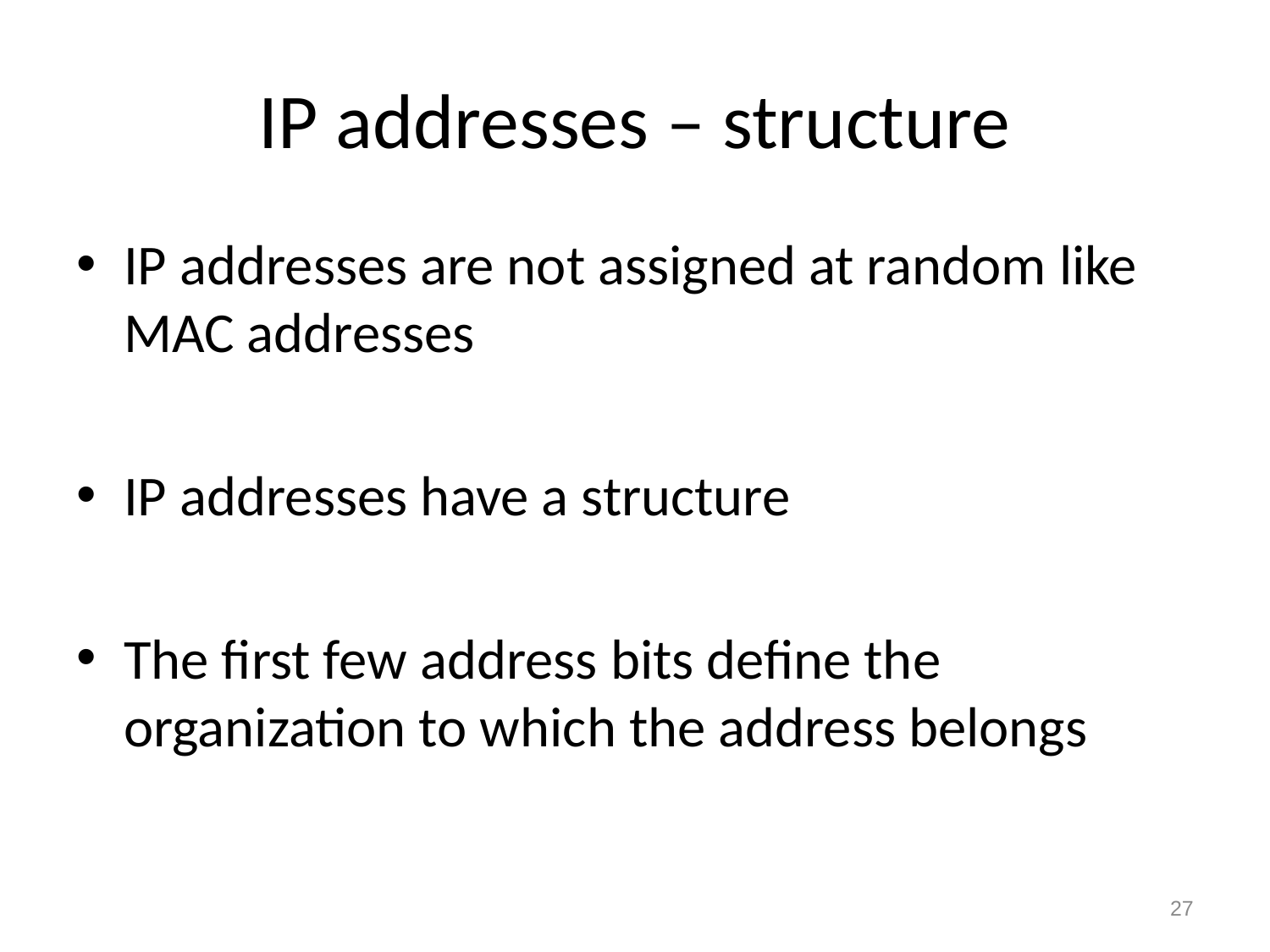

# IP addresses – structure
IP addresses are not assigned at random like MAC addresses

IP addresses have a structure

The first few address bits define the organization to which the address belongs

27